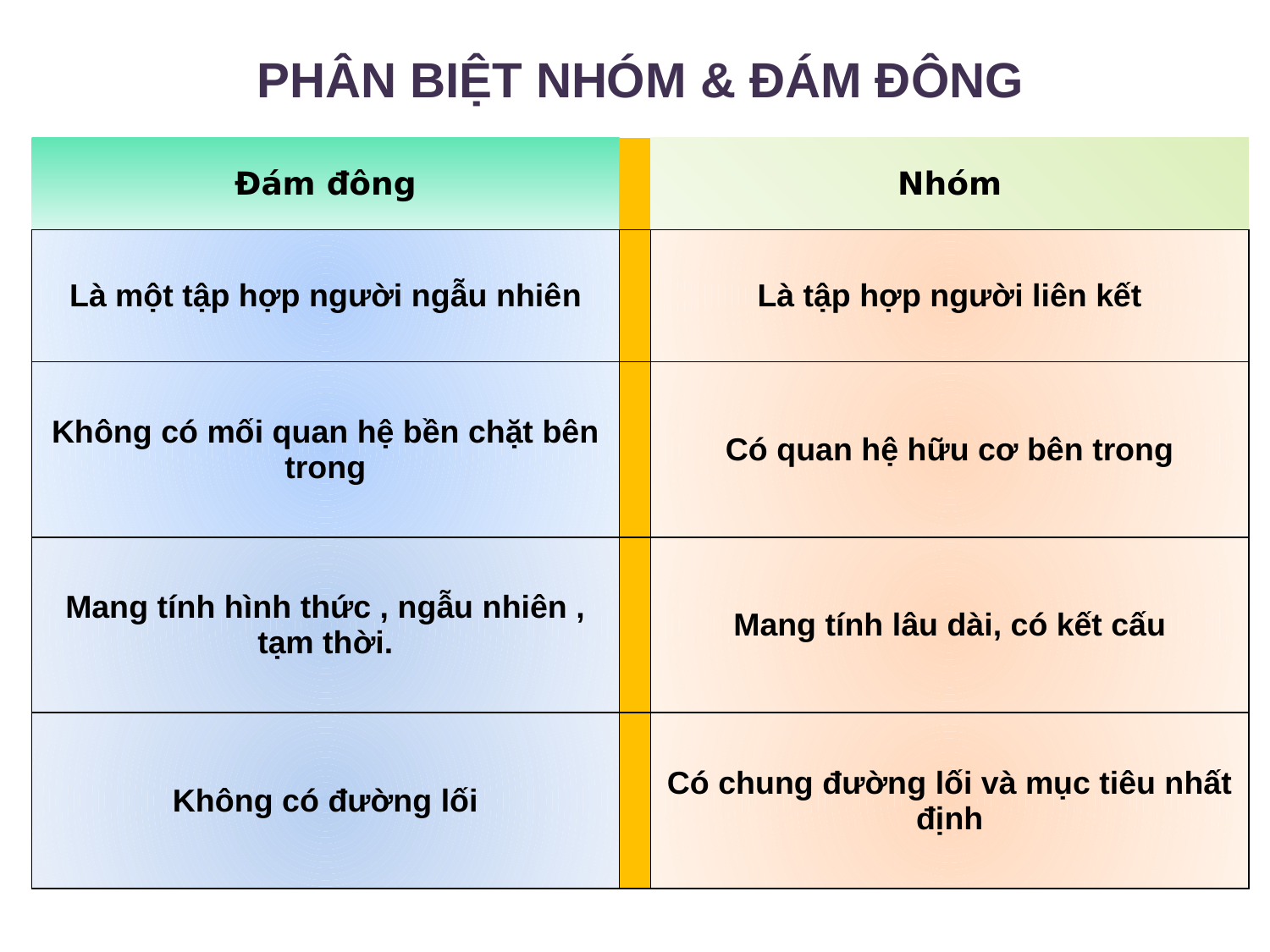

PHÂN BIỆT NHÓM & ĐÁM ĐÔNG
| Đám đông |  | Nhóm |
| --- | --- | --- |
| Là một tập hợp người ngẫu nhiên |  | Là tập hợp người liên kết |
| Không có mối quan hệ bền chặt bên trong |  | Có quan hệ hữu cơ bên trong |
| Mang tính hình thức , ngẫu nhiên , tạm thời. |  | Mang tính lâu dài, có kết cấu |
| Không có đường lối |  | Có chung đường lối và mục tiêu nhất định |